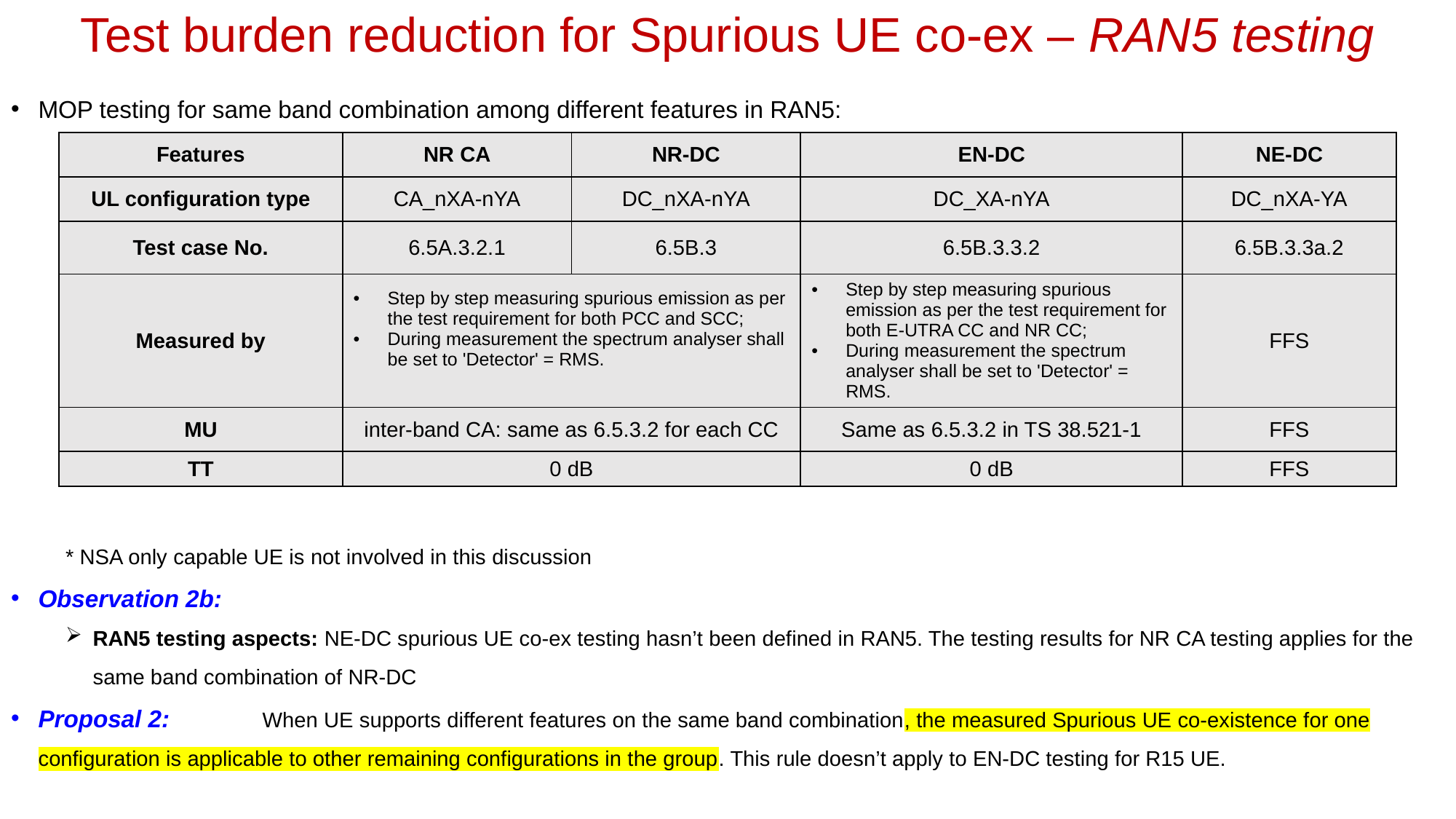

# Test burden reduction for Spurious UE co-ex – RAN5 testing
MOP testing for same band combination among different features in RAN5:

* NSA only capable UE is not involved in this discussion
Observation 2b:
RAN5 testing aspects: NE-DC spurious UE co-ex testing hasn’t been defined in RAN5. The testing results for NR CA testing applies for the same band combination of NR-DC
Proposal 2:	 When UE supports different features on the same band combination, the measured Spurious UE co-existence for one configuration is applicable to other remaining configurations in the group. This rule doesn’t apply to EN-DC testing for R15 UE.

| Features | NR CA | NR-DC | EN-DC | NE-DC |
| --- | --- | --- | --- | --- |
| UL configuration type | CA\_nXA-nYA | DC\_nXA-nYA | DC\_XA-nYA | DC\_nXA-YA |
| Test case No. | 6.5A.3.2.1 | 6.5B.3 | 6.5B.3.3.2 | 6.5B.3.3a.2 |
| Measured by | Step by step measuring spurious emission as per the test requirement for both PCC and SCC; During measurement the spectrum analyser shall be set to 'Detector' = RMS. |  | Step by step measuring spurious emission as per the test requirement for both E-UTRA CC and NR CC; During measurement the spectrum analyser shall be set to 'Detector' = RMS. | FFS |
| MU | inter-band CA: same as 6.5.3.2 for each CC |  | Same as 6.5.3.2 in TS 38.521-1 | FFS |
| TT | 0 dB |  | 0 dB | FFS |